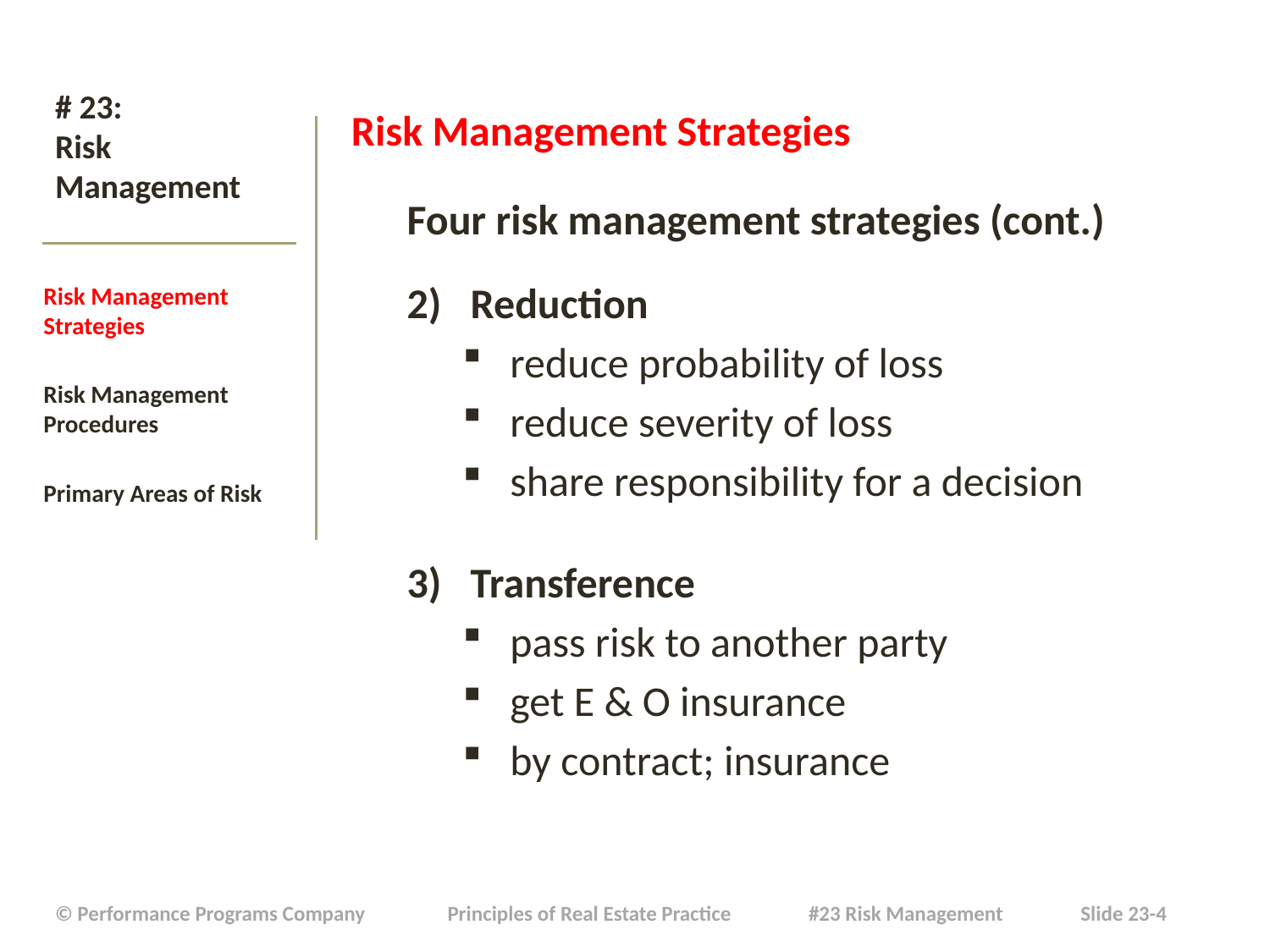

Risk Management Strategies

Four risk management strategies (cont.)

Reduction
reduce probability of loss
reduce severity of loss
share responsibility for a decision
Transference
pass risk to another party
get E & O insurance
by contract; insurance

# # 23: Risk Management

Risk Management Strategies

Risk Management Procedures

Primary Areas of Risk

| © Performance Programs Company Principles of Real Estate Practice #23 Risk Management Slide 23-4 |
| --- |